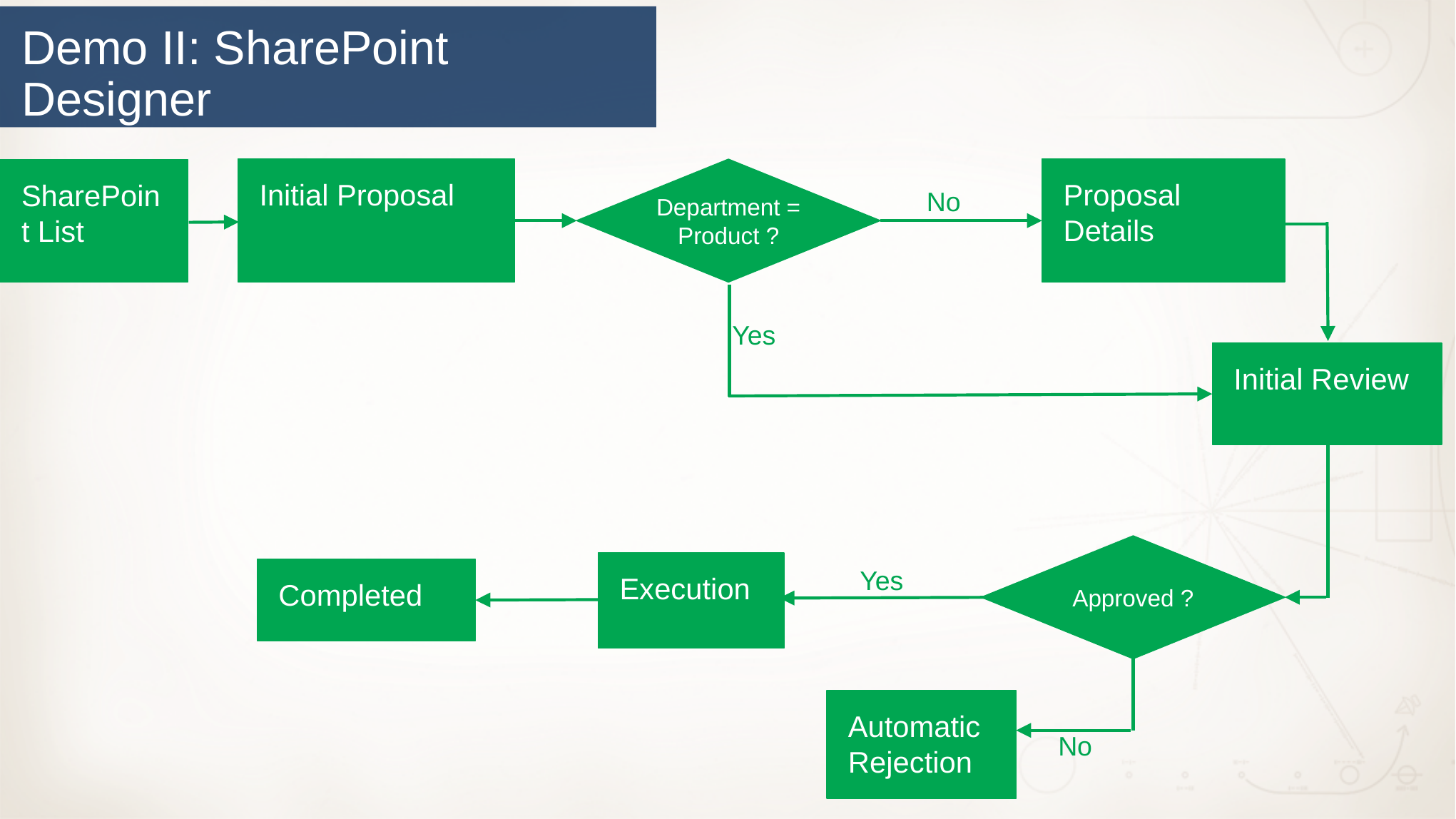

Demo II: SharePoint Designer
Department = Product ?
Proposal Details
No
Initial Proposal
SharePoint List
Yes
Initial Review
Approved ?
Yes
Execution
Completed
No
Automatic Rejection